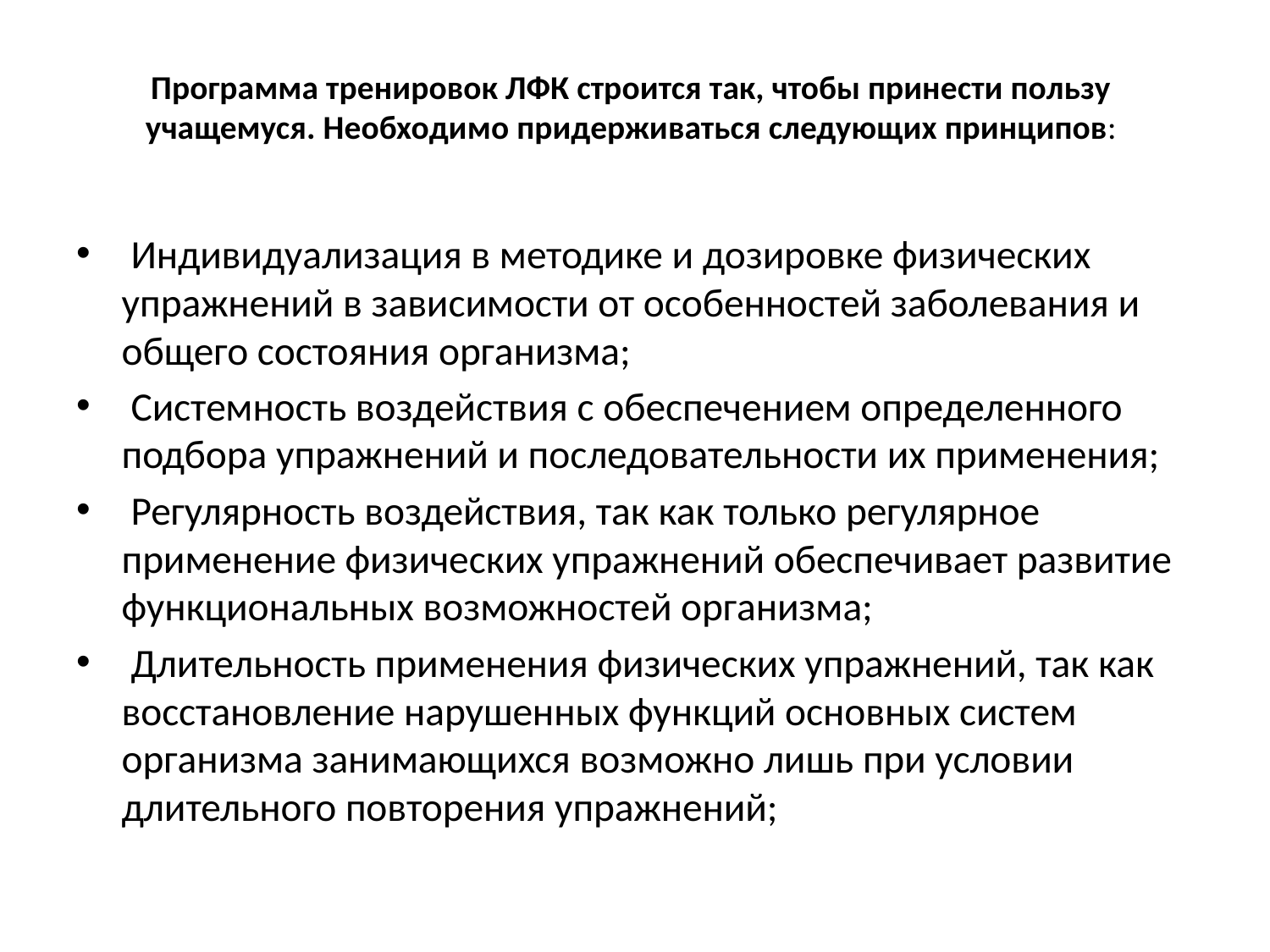

# Программа тренировок ЛФК строится так, чтобы принести пользу учащемуся. Необходимо придерживаться следующих принципов:
 Индивидуализация в методике и дозировке физических упражнений в зависимости от особенностей заболевания и общего состояния организма;
 Системность воздействия с обеспечением определенного подбора упражнений и последовательности их применения;
 Регулярность воздействия, так как только регулярное применение физических упражнений обеспечивает развитие функциональных возможностей организма;
 Длительность применения физических упражнений, так как восстановление нарушенных функций основных систем организма занимающихся возможно лишь при условии длительного повторения упражнений;